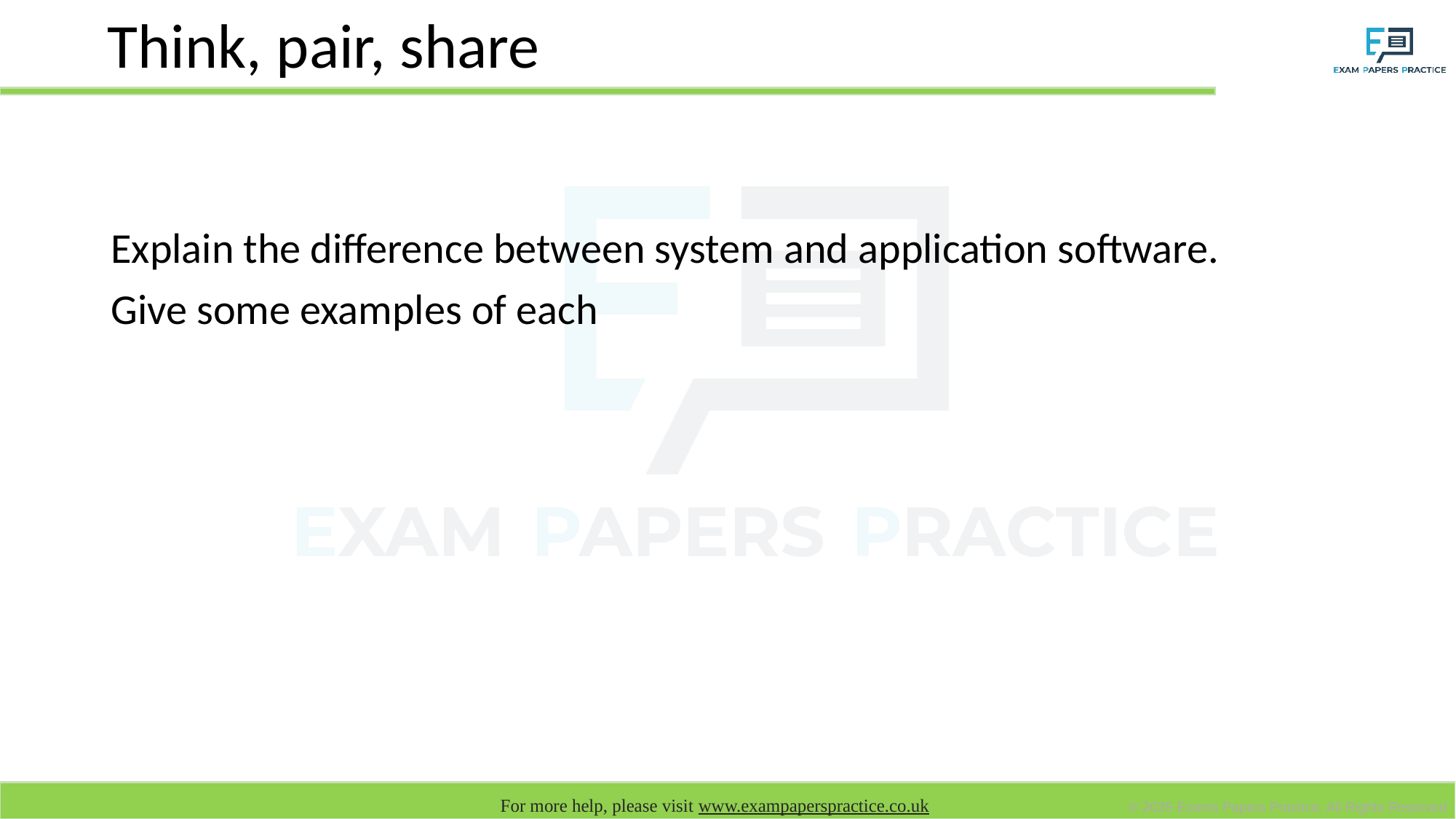

# Think, pair, share
Explain the difference between system and application software.
Give some examples of each